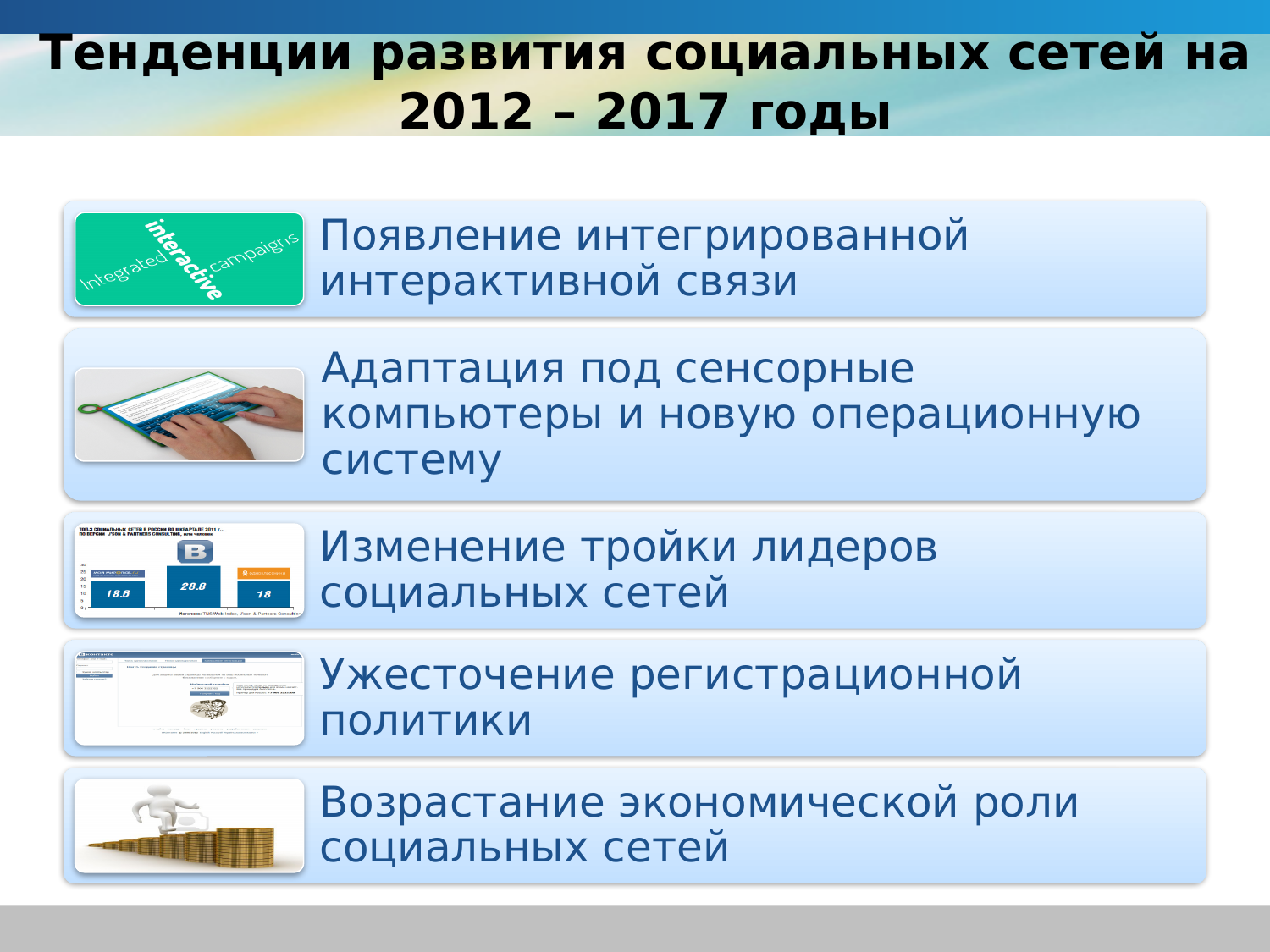

# Тенденции развития социальных сетей на 2012 – 2017 годы
Появление интегрированной интерактивной связи
Адаптация под сенсорные компьютеры и новую операционную систему
Изменение тройки лидеров социальных сетей
Ужесточение регистрационной политики
Возрастание экономической роли социальных сетей